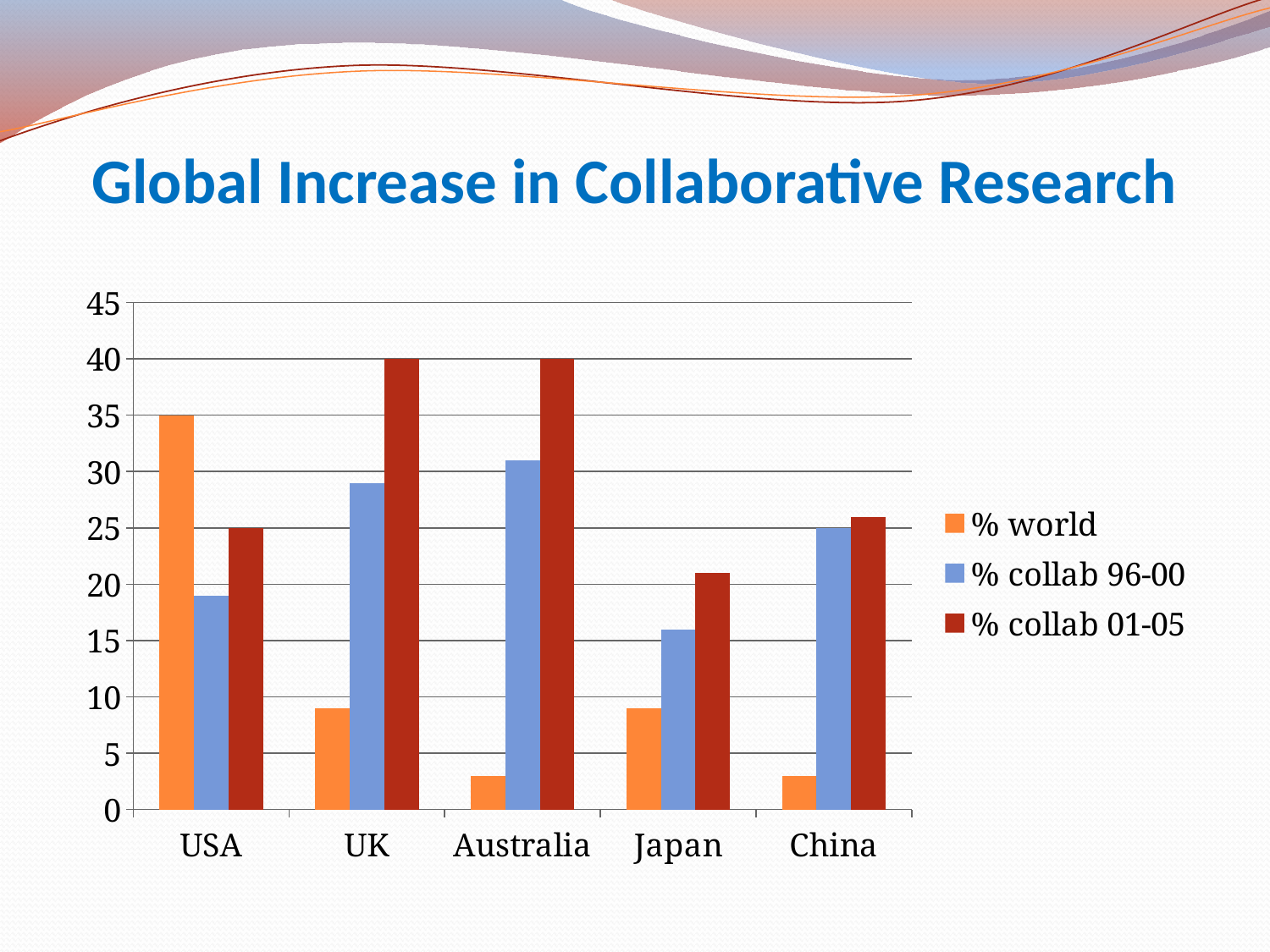

# Global Increase in Collaborative Research

### Chart

| Category | % world | % collab 96-00 | % collab 01-05 |
|---|---|---|---|
| USA | 35.0 | 19.0 | 25.0 |
| UK | 9.0 | 29.0 | 40.0 |
| Australia | 3.0 | 31.0 | 40.0 |
| Japan | 9.0 | 16.0 | 21.0 |
| China | 3.0 | 25.0 | 26.0 |